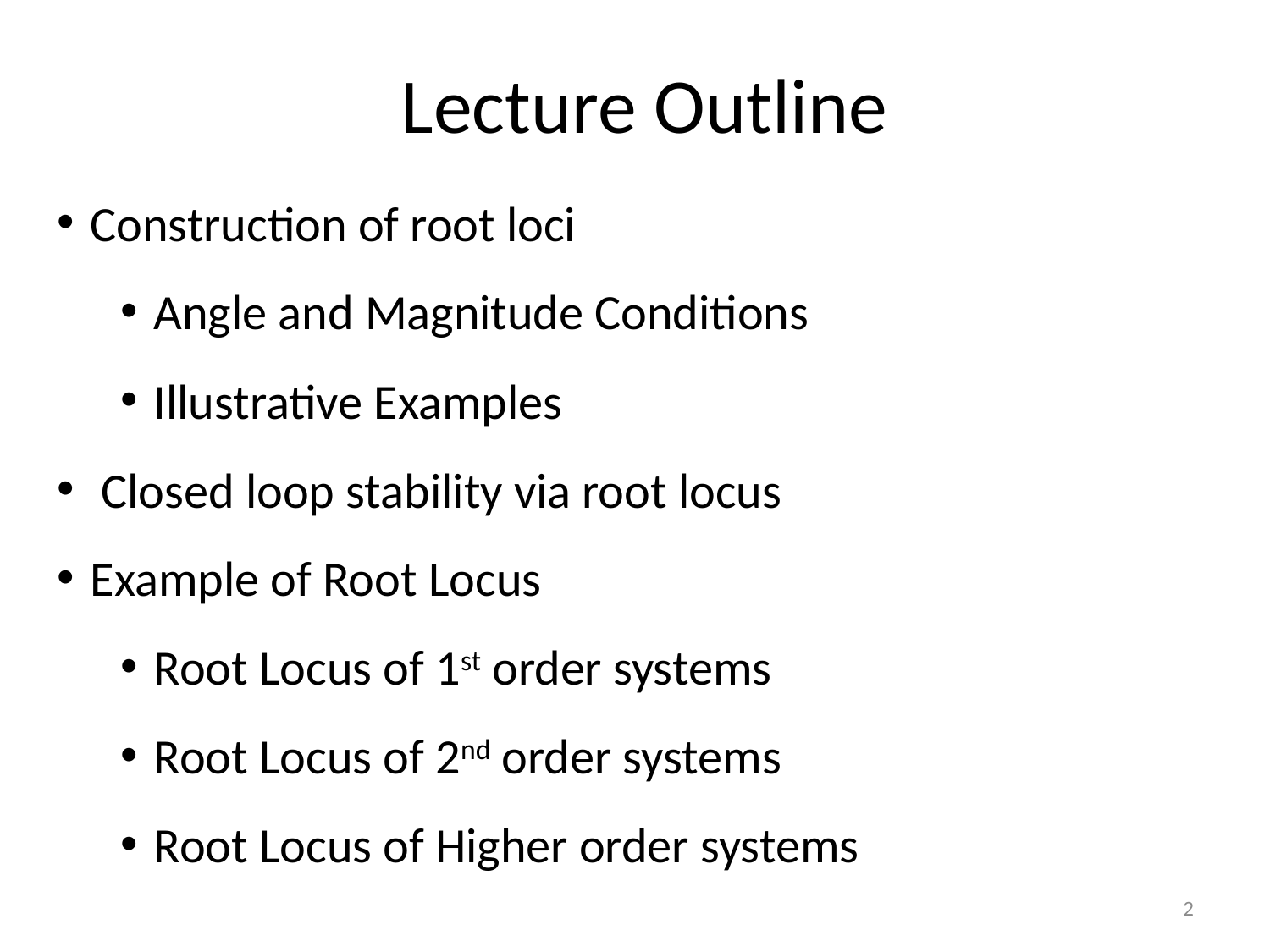

# Lecture Outline
Construction of root loci
Angle and Magnitude Conditions
Illustrative Examples
 Closed loop stability via root locus
Example of Root Locus
Root Locus of 1st order systems
Root Locus of 2nd order systems
Root Locus of Higher order systems
2